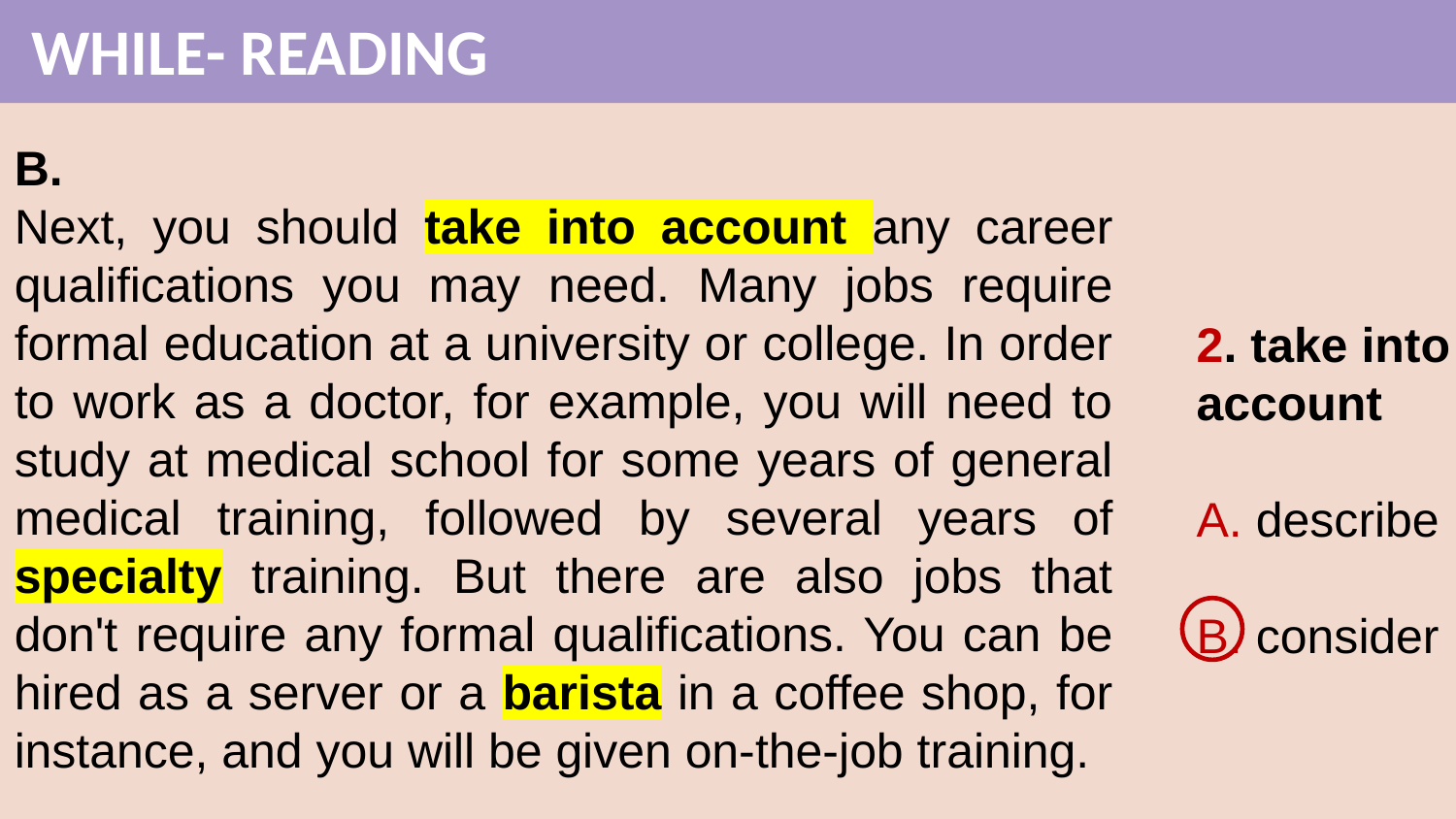

WHILE- READING
B.
Next, you should take into account any career qualifications you may need. Many jobs require formal education at a university or college. In order to work as a doctor, for example, you will need to study at medical school for some years of general medical training, followed by several years of specialty training. But there are also jobs that don't require any formal qualifications. You can be hired as a server or a barista in a coffee shop, for instance, and you will be given on-the-job training.

2. take into account

A. describe

B. consider